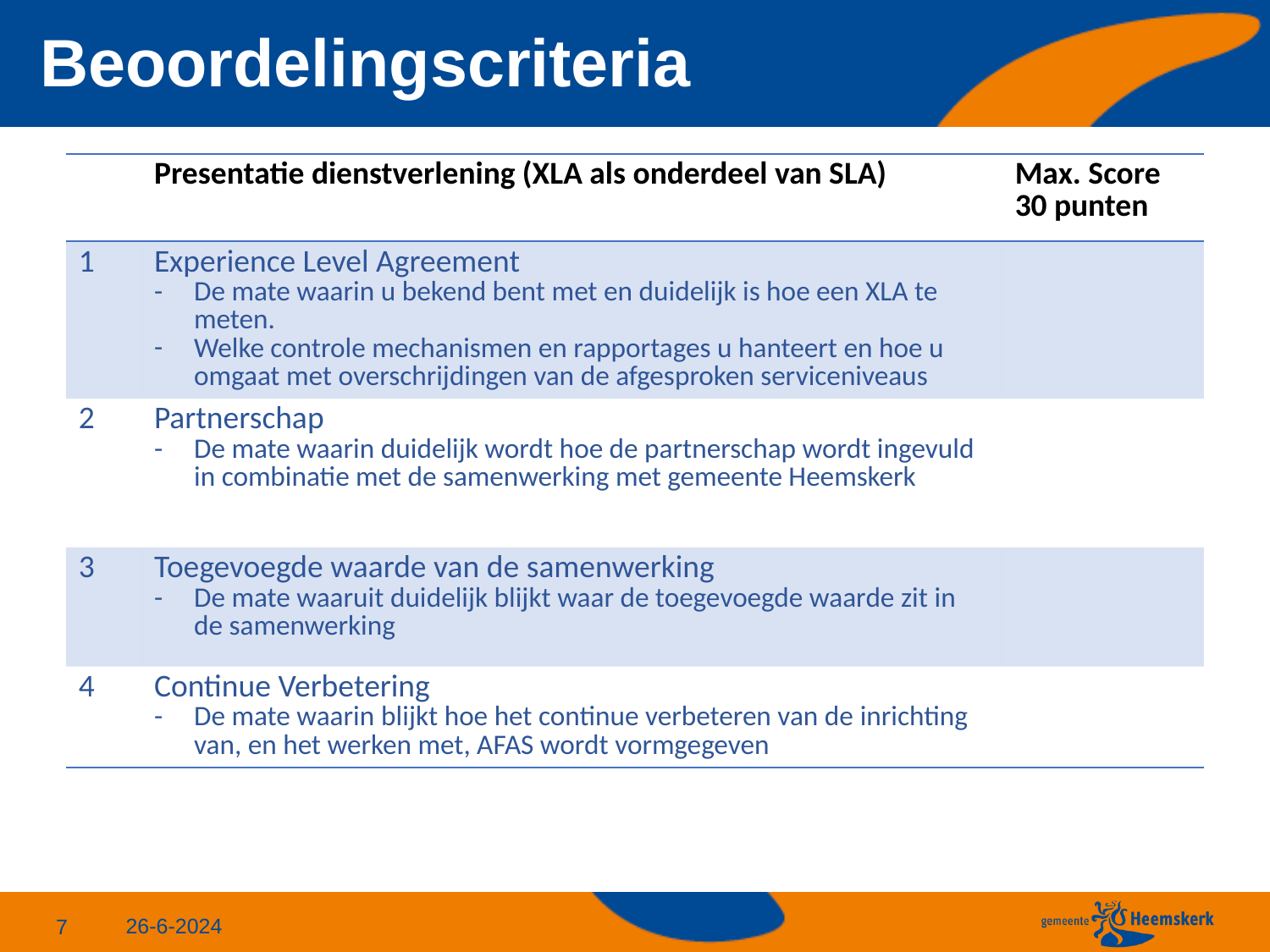

# Beoordelingscriteria
|  | Presentatie dienstverlening (XLA als onderdeel van SLA) | Max. Score 30 punten |
| --- | --- | --- |
| 1 | Experience Level Agreement  De mate waarin u bekend bent met en duidelijk is hoe een XLA te meten.  Welke controle mechanismen en rapportages u hanteert en hoe u omgaat met overschrijdingen van de afgesproken serviceniveaus |  |
| 2 | Partnerschap De mate waarin duidelijk wordt hoe de partnerschap wordt ingevuld in combinatie met de samenwerking met gemeente Heemskerk |  |
| 3 | Toegevoegde waarde van de samenwerking De mate waaruit duidelijk blijkt waar de toegevoegde waarde zit in de samenwerking |  |
| 4 | Continue Verbetering De mate waarin blijkt hoe het continue verbeteren van de inrichting van, en het werken met, AFAS wordt vormgegeven |  |
26-6-2024
7